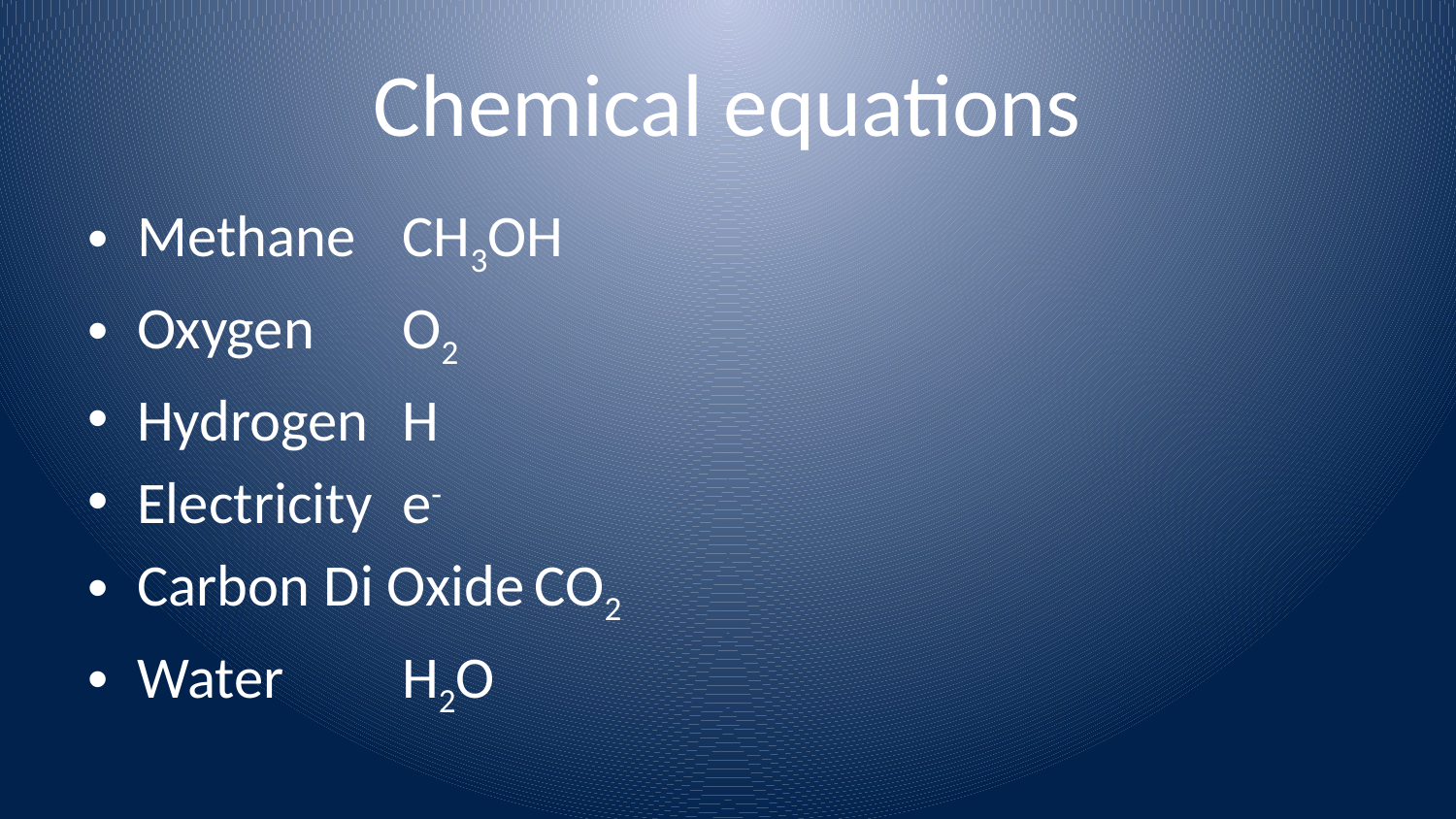

# Chemical equations
Methane		CH3OH
Oxygen			O2
Hydrogen		H
Electricity		e-
Carbon Di Oxide	CO2
Water			H2O